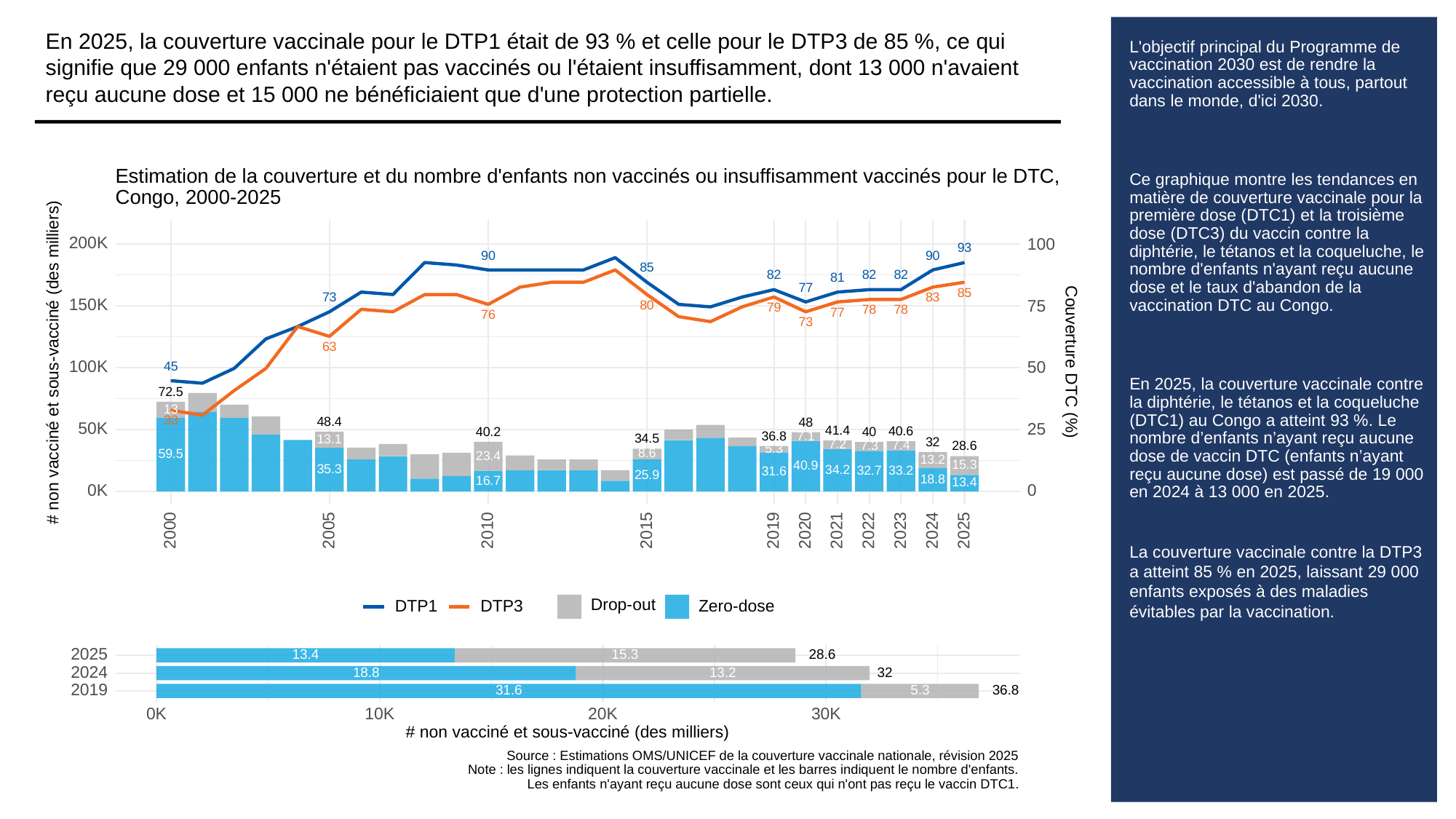

En 2025, la couverture vaccinale pour le DTP1 était de 93 % et celle pour le DTP3 de 85 %, ce qui signifie que 29 000 enfants n'étaient pas vaccinés ou l'étaient insuffisamment, dont 13 000 n'avaient reçu aucune dose et 15 000 ne bénéficiaient que d'une protection partielle.
# L'objectif principal du Programme de vaccination 2030 est de rendre la vaccination accessible à tous, partout dans le monde, d'ici 2030.

Ce graphique montre les tendances en matière de couverture vaccinale pour la première dose (DTC1) et la troisième dose (DTC3) du vaccin contre la diphtérie, le tétanos et la coqueluche, le nombre d'enfants n'ayant reçu aucune dose et le taux d'abandon de la vaccination DTC au Congo.

En 2025, la couverture vaccinale contre la diphtérie, le tétanos et la coqueluche (DTC1) au Congo a atteint 93 %. Le nombre d’enfants n’ayant reçu aucune dose de vaccin DTC (enfants n’ayant reçu aucune dose) est passé de 19 000 en 2024 à 13 000 en 2025.

La couverture vaccinale contre la DTP3 a atteint 85 % en 2025, laissant 29 000 enfants exposés à des maladies évitables par la vaccination.

Estimation de la couverture et du nombre d'enfants non vaccinés ou insuffisamment vaccinés pour le DTC,
Congo, 2000-2025

200K
100
93

90
90

85

82
82
82
81

77
85
73
83
150K
75
80
79
78
78

77
76
73

63
# non vacciné et sous-vacciné (des milliers)
Couverture DTC (%)
100K
45
50

72.5

13

33
48.4

48
50K
25

41.4
40.6
40.2
40

36.8
7.1

34.5
13.1

32

7.2

7.4

7.3

28.6

5.3

8.6
59.5

23.4

13.2

15.3
40.9
35.3
34.2
33.2
32.7
31.6

25.9

18.8

16.7
13.4

0K
0

2023
2000
2005
2010
2015
2019
2020
2021
2022
2024
2025

Drop-out
DTP3
Zero-dose
DTP1

2025
13.4
15.3
28.6

2024
13.2
32
18.8

2019
31.6
5.3
36.8

30K
0K
10K
20K
# non vacciné et sous-vacciné (des milliers)
Source : Estimations OMS/UNICEF de la couverture vaccinale nationale, révision 2025
Note : les lignes indiquent la couverture vaccinale et les barres indiquent le nombre d'enfants.
Les enfants n'ayant reçu aucune dose sont ceux qui n'ont pas reçu le vaccin DTC1.